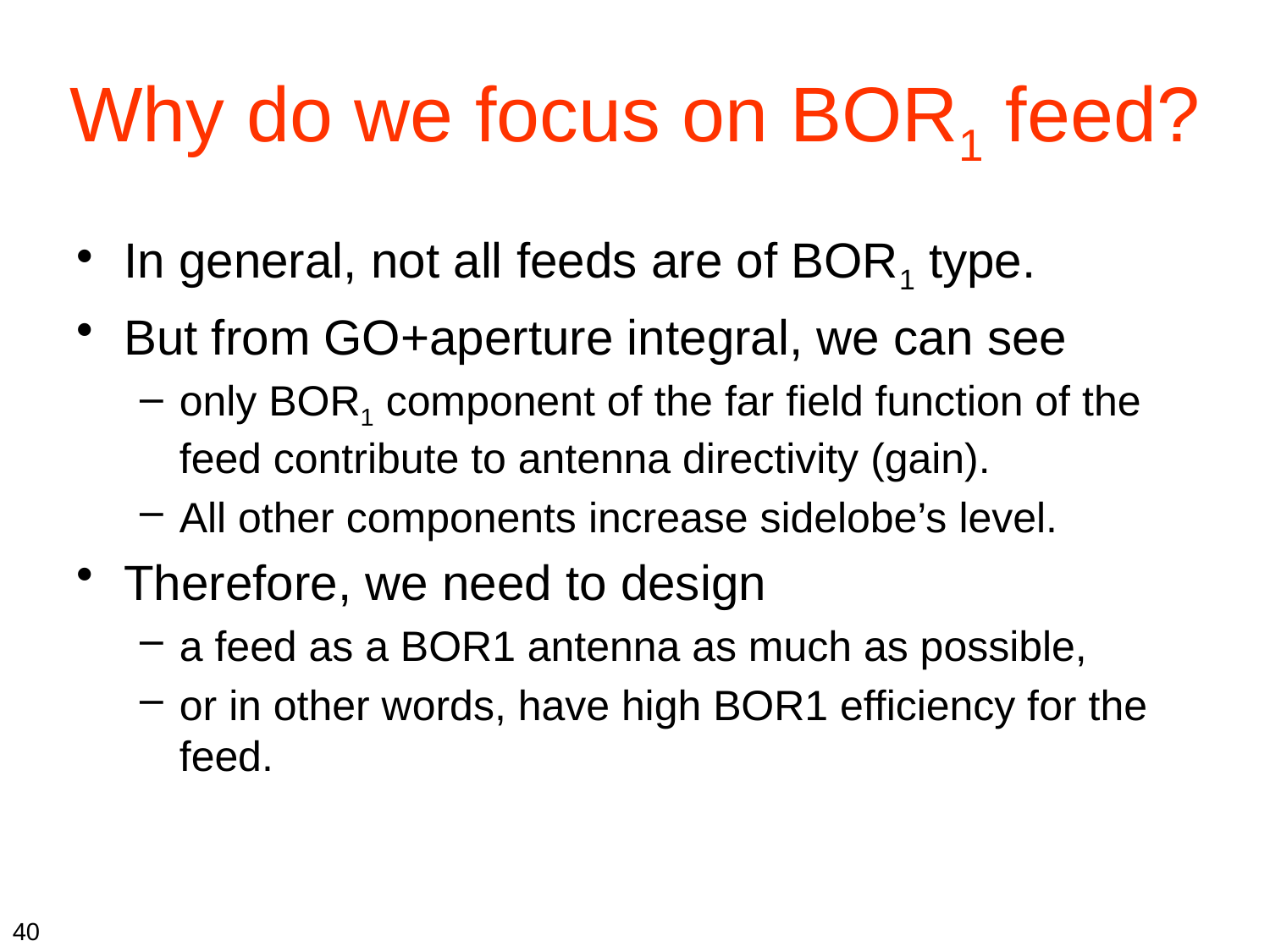

# Why do we focus on BOR1 feed?
In general, not all feeds are of BOR1 type.
But from GO+aperture integral, we can see
only BOR1 component of the far field function of the feed contribute to antenna directivity (gain).
All other components increase sidelobe’s level.
Therefore, we need to design
a feed as a BOR1 antenna as much as possible,
or in other words, have high BOR1 efficiency for the feed.